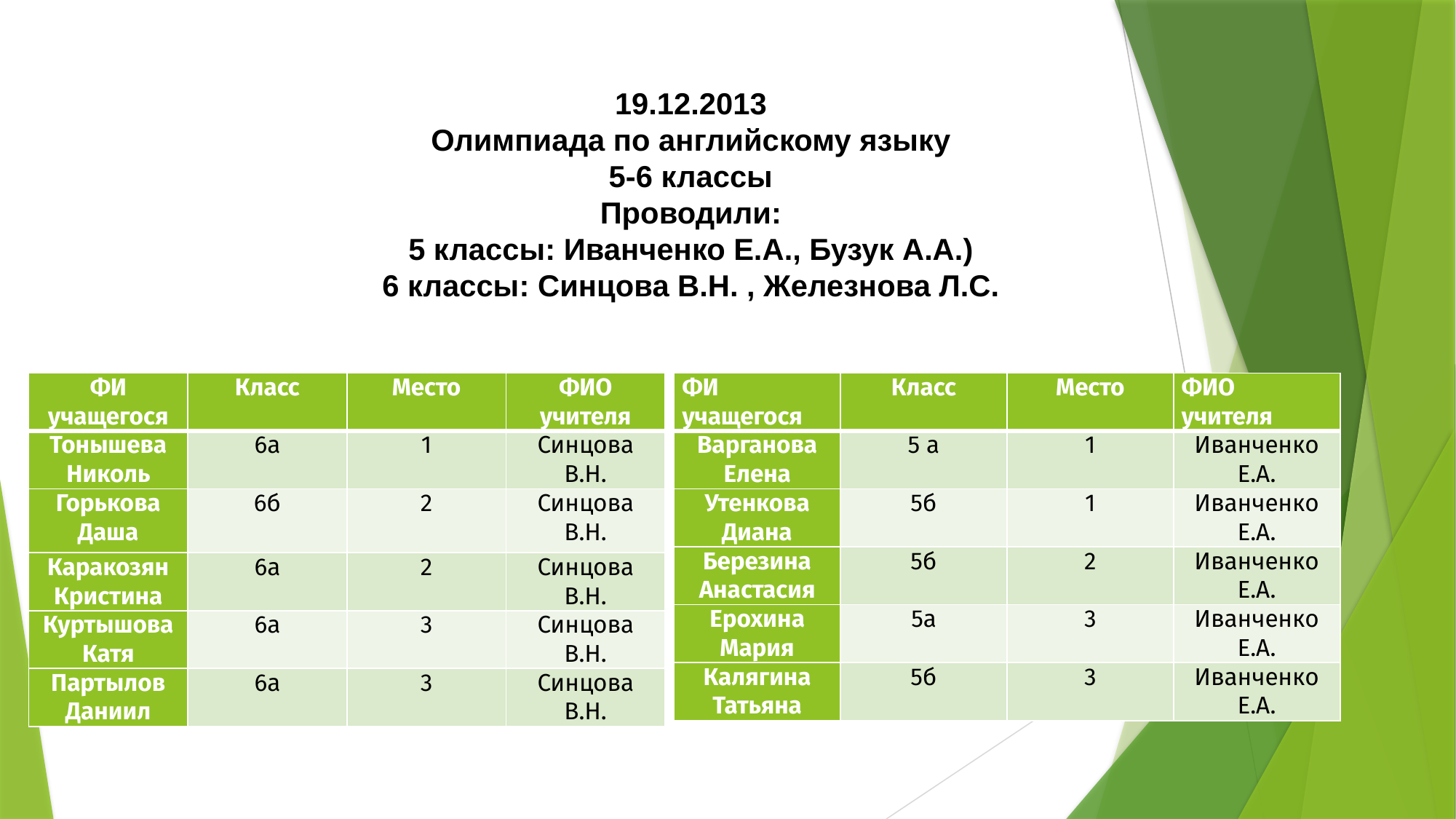

19.12.2013
Олимпиада по английскому языку
5-6 классы
Проводили:
5 классы: Иванченко Е.А., Бузук А.А.)
6 классы: Синцова В.Н. , Железнова Л.С.
| ФИ учащегося | Класс | Место | ФИО учителя |
| --- | --- | --- | --- |
| Тонышева Николь | 6а | 1 | Синцова В.Н. |
| Горькова Даша | 6б | 2 | Синцова В.Н. |
| Каракозян Кристина | 6а | 2 | Синцова В.Н. |
| Куртышова Катя | 6а | 3 | Синцова В.Н. |
| Партылов Даниил | 6а | 3 | Синцова В.Н. |
| ФИ учащегося | Класс | Место | ФИО учителя |
| --- | --- | --- | --- |
| Варганова Елена | 5 а | 1 | Иванченко Е.А. |
| Утенкова Диана | 5б | 1 | Иванченко Е.А. |
| Березина Анастасия | 5б | 2 | Иванченко Е.А. |
| Ерохина Мария | 5а | 3 | Иванченко Е.А. |
| Калягина Татьяна | 5б | 3 | Иванченко Е.А. |